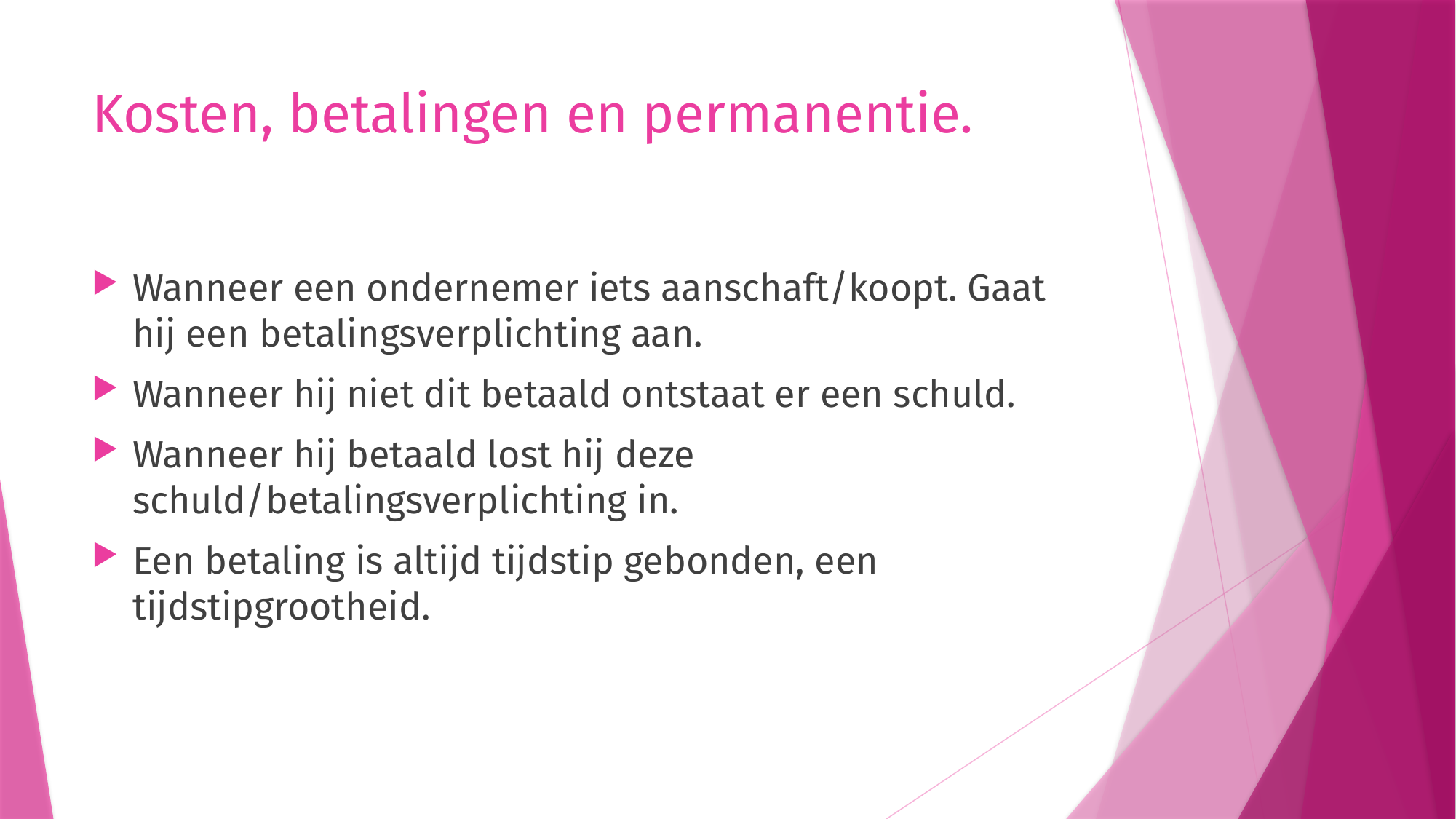

# Kosten, betalingen en permanentie.
Wanneer een ondernemer iets aanschaft/koopt. Gaat hij een betalingsverplichting aan.
Wanneer hij niet dit betaald ontstaat er een schuld.
Wanneer hij betaald lost hij deze schuld/betalingsverplichting in.
Een betaling is altijd tijdstip gebonden, een tijdstipgrootheid.